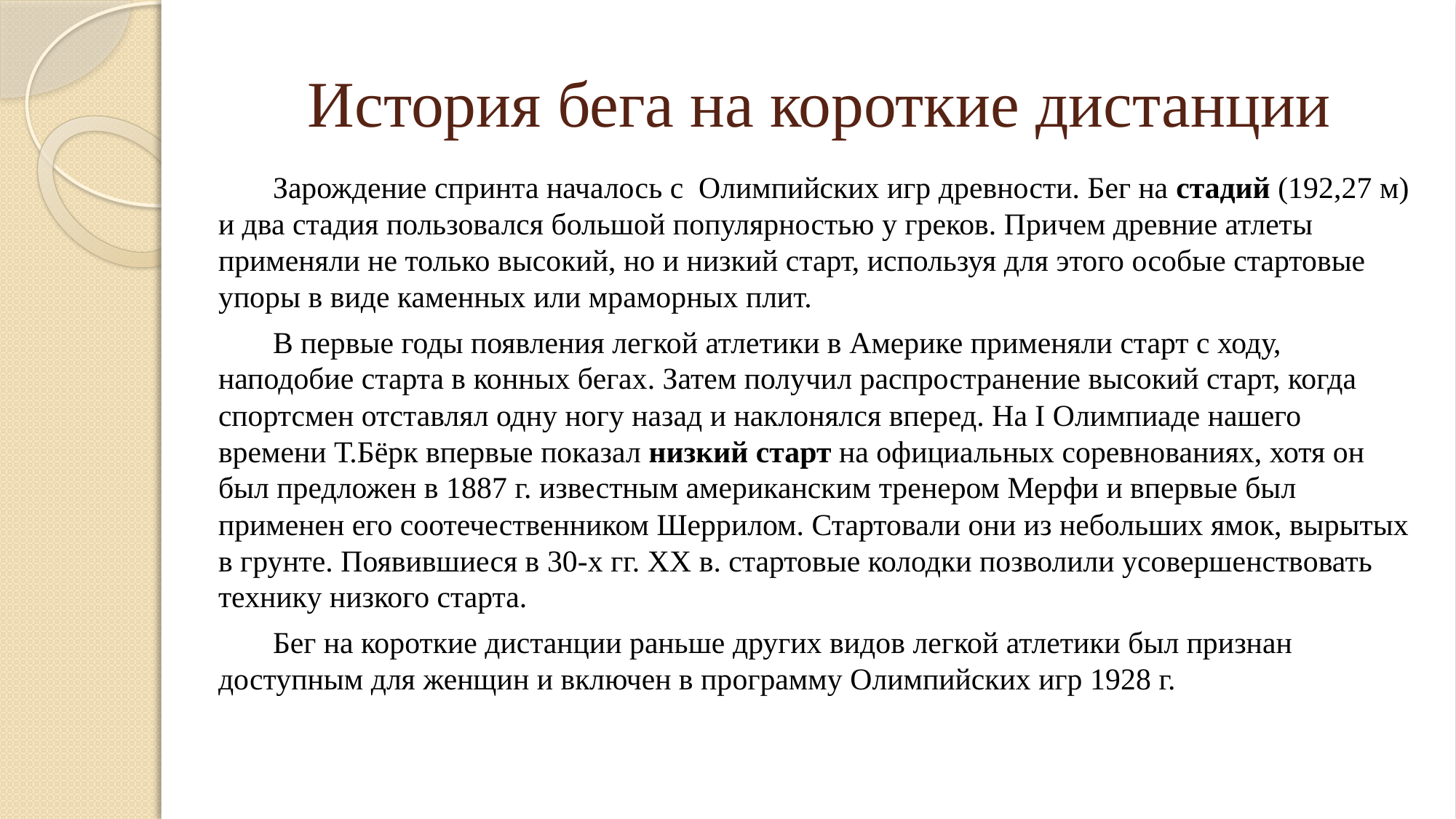

# История бега на короткие дистанции
Зарождение спринта началось с  Олимпийских игр древности. Бег на стадий (192,27 м) и два стадия пользовался большой популярностью у греков. Причем древние атлеты применяли не только высокий, но и низкий старт, используя для этого особые стартовые упоры в виде каменных или мраморных плит.
В первые годы появления легкой атлетики в Америке применяли старт с ходу, наподобие старта в конных бегах. Затем получил распространение высокий старт, когда спортсмен отставлял одну ногу назад и наклонялся вперед. На I Олимпиаде нашего времени Т.Бёрк впервые показал низкий старт на официальных соревнованиях, хотя он был предложен в 1887 г. известным американским тренером Мерфи и впервые был применен его соотечественником Шеррилом. Стартовали они из небольших ямок, вырытых в грунте. Появившиеся в 30-х гг. XX в. стартовые колодки позволили усовершенствовать технику низкого старта.
Бег на короткие дистанции раньше других видов легкой атлетики был признан доступным для женщин и включен в программу Олимпийских игр 1928 г.